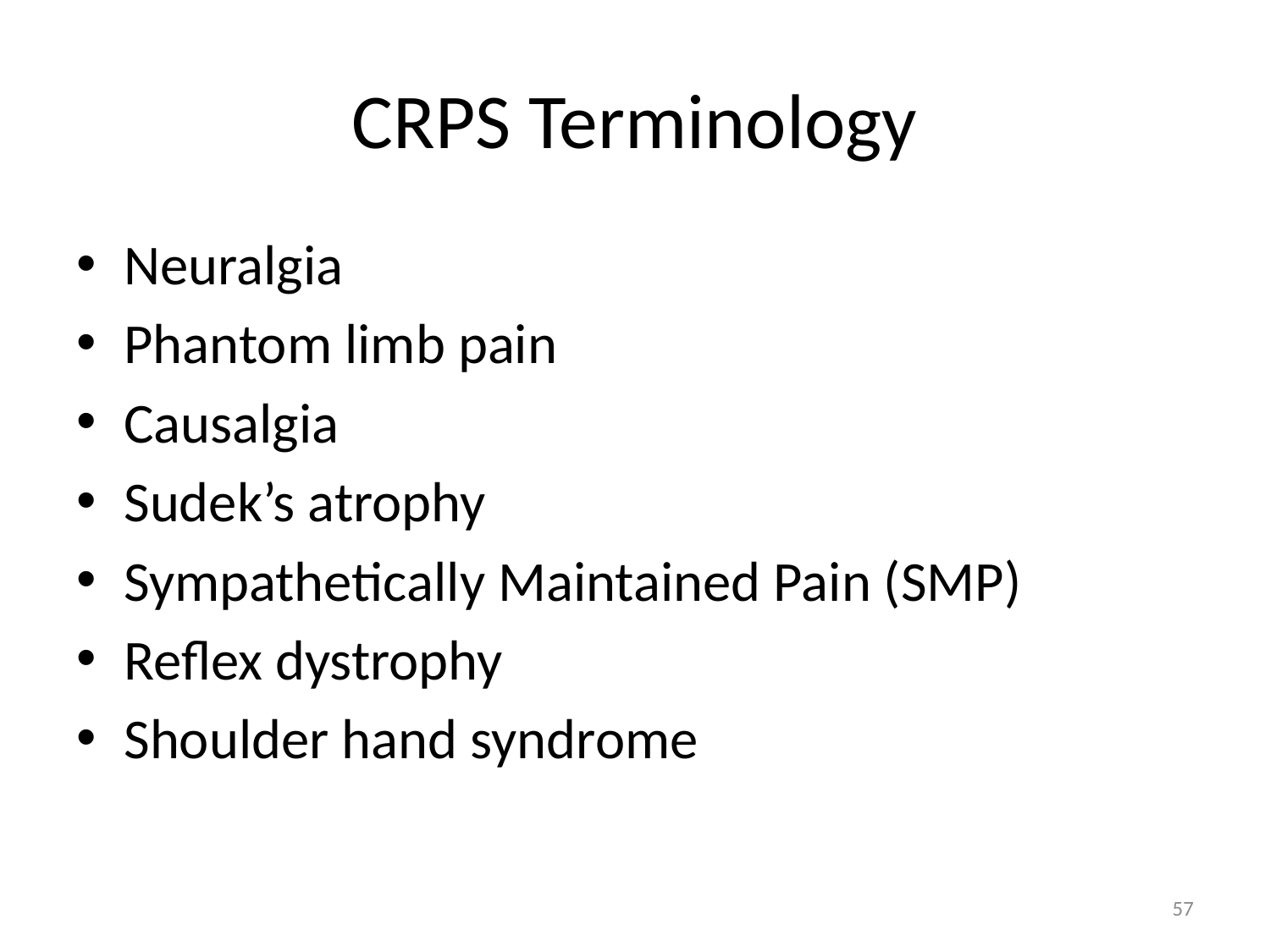

# CRPS Terminology
Neuralgia
Phantom limb pain
Causalgia
Sudek’s atrophy
Sympathetically Maintained Pain (SMP)
Reflex dystrophy
Shoulder hand syndrome
57